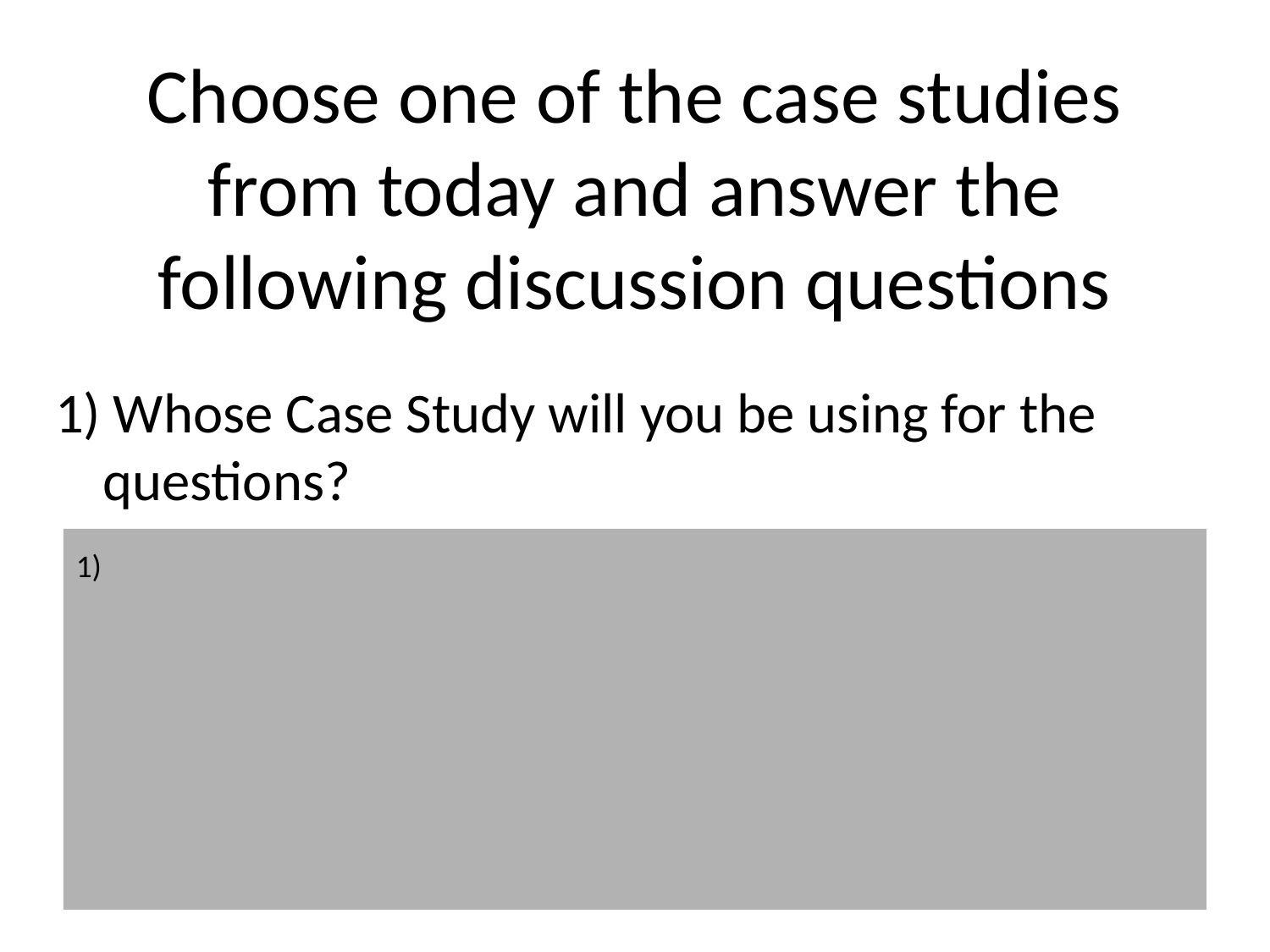

# Choose one of the case studies from today and answer the following discussion questions
1) Whose Case Study will you be using for the questions?

1)